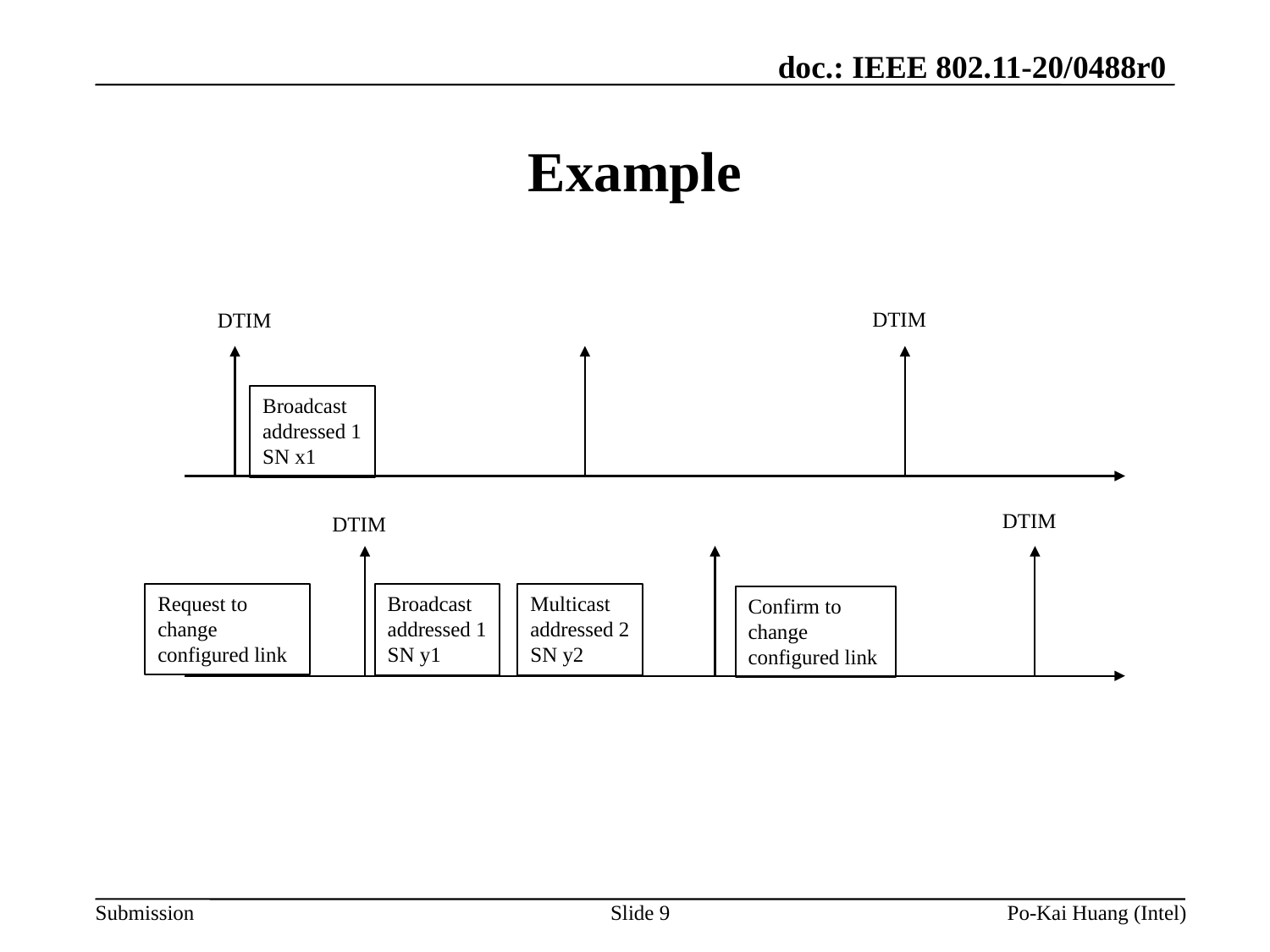

# Example

DTIM
DTIM
Broadcast addressed 1 SN x1
DTIM
DTIM
Request to change configured link
Broadcast addressed 1 SN y1
Multicast addressed 2 SN y2
Confirm to change configured link
Slide 9
Po-Kai Huang (Intel)